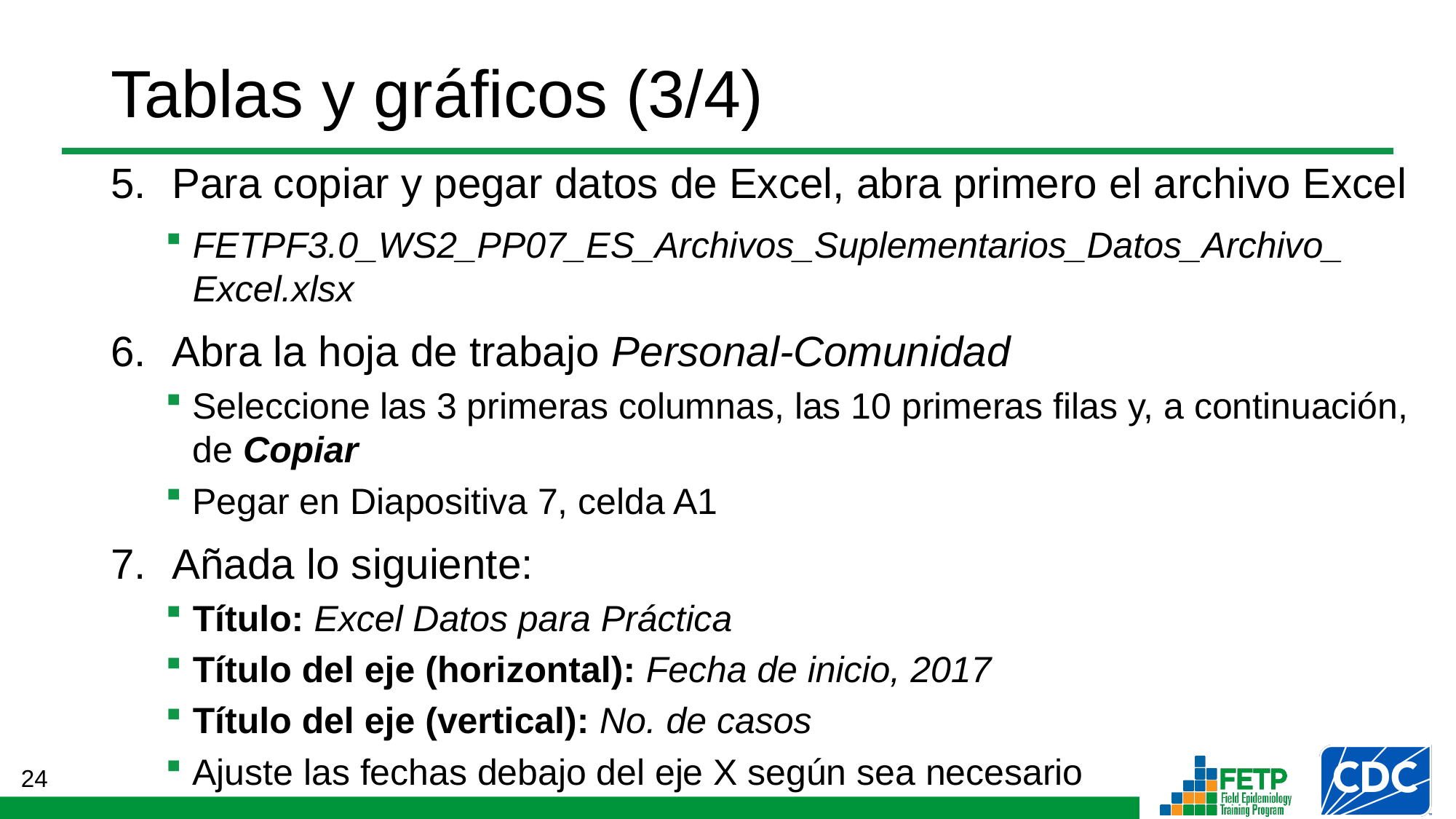

# Tablas y gráficos (3/4)
Para copiar y pegar datos de Excel, abra primero el archivo Excel
FETPF3.0_WS2_PP07_ES_Archivos_Suplementarios_Datos_Archivo_
Excel.xlsx
Abra la hoja de trabajo Personal-Comunidad
Seleccione las 3 primeras columnas, las 10 primeras filas y, a continuación, de Copiar
Pegar en Diapositiva 7, celda A1
Añada lo siguiente:
Título: Excel Datos para Práctica
Título del eje (horizontal): Fecha de inicio, 2017
Título del eje (vertical): No. de casos
Ajuste las fechas debajo del eje X según sea necesario